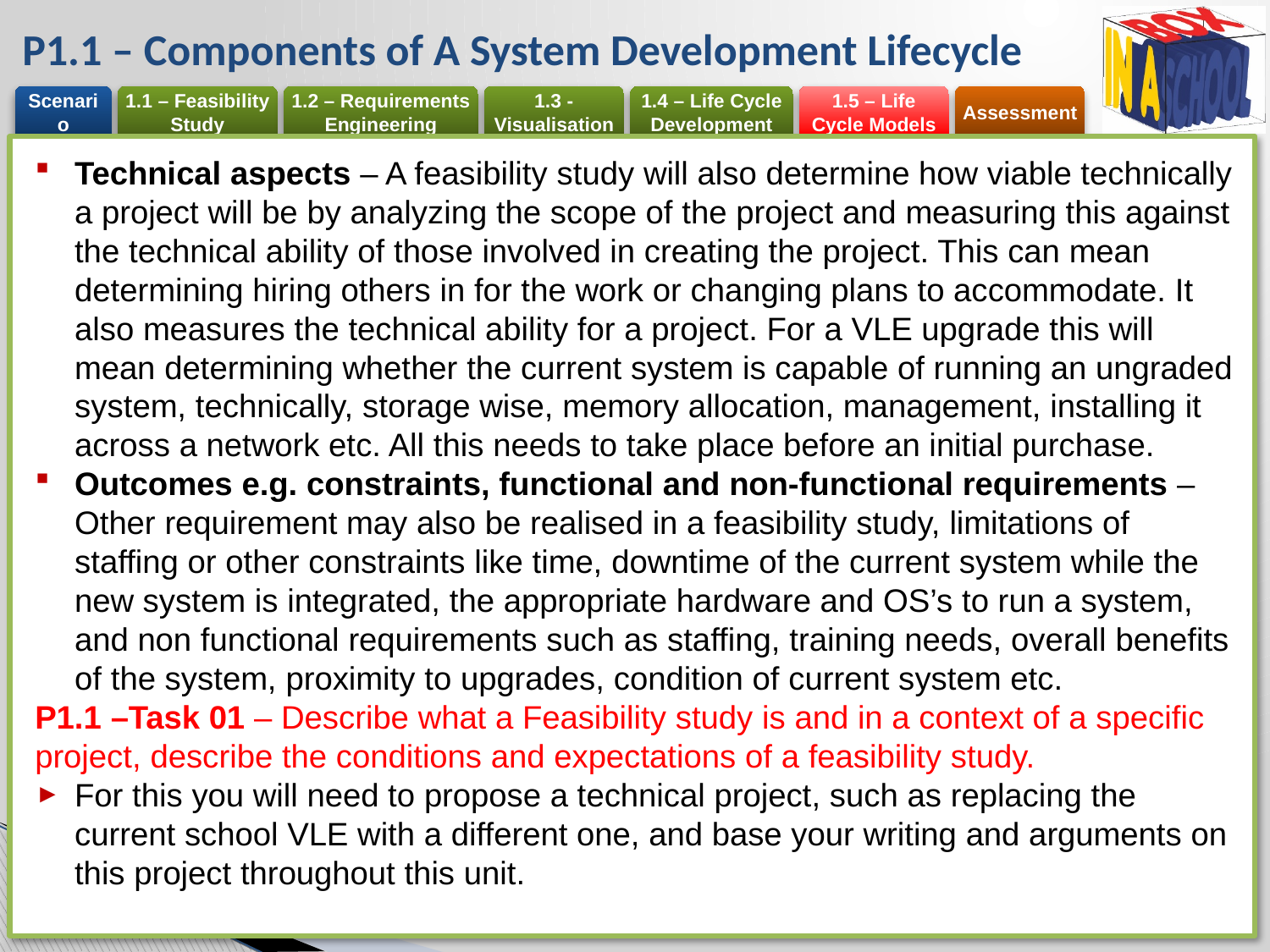

# P1.1 – Components of A System Development Lifecycle
Technical aspects – A feasibility study will also determine how viable technically a project will be by analyzing the scope of the project and measuring this against the technical ability of those involved in creating the project. This can mean determining hiring others in for the work or changing plans to accommodate. It also measures the technical ability for a project. For a VLE upgrade this will mean determining whether the current system is capable of running an ungraded system, technically, storage wise, memory allocation, management, installing it across a network etc. All this needs to take place before an initial purchase.
Outcomes e.g. constraints, functional and non-functional requirements – Other requirement may also be realised in a feasibility study, limitations of staffing or other constraints like time, downtime of the current system while the new system is integrated, the appropriate hardware and OS’s to run a system, and non functional requirements such as staffing, training needs, overall benefits of the system, proximity to upgrades, condition of current system etc.
P1.1 –Task 01 – Describe what a Feasibility study is and in a context of a specific project, describe the conditions and expectations of a feasibility study.
For this you will need to propose a technical project, such as replacing the current school VLE with a different one, and base your writing and arguments on this project throughout this unit.